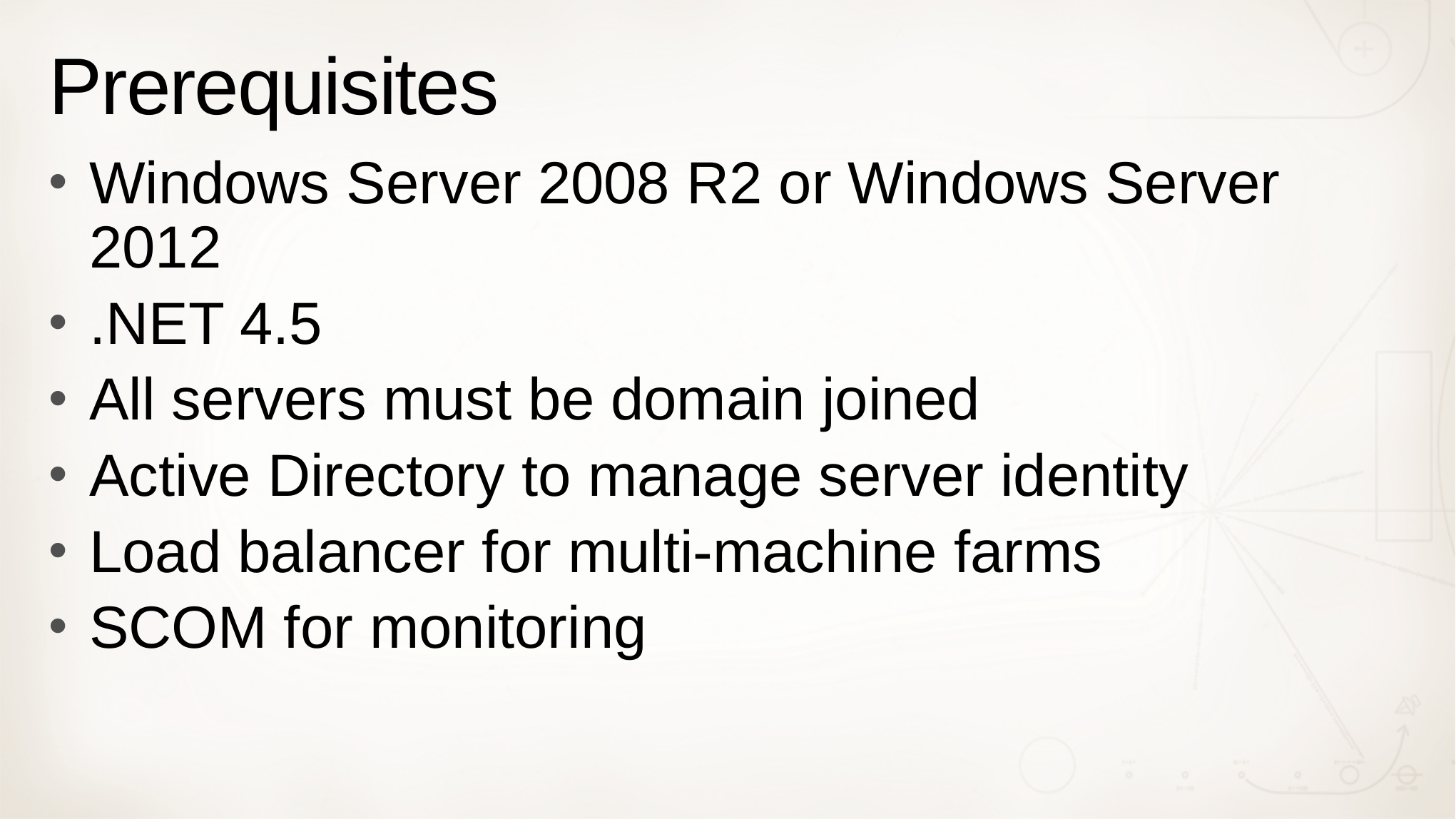

# Prerequisites
Windows Server 2008 R2 or Windows Server 2012
.NET 4.5
All servers must be domain joined
Active Directory to manage server identity
Load balancer for multi-machine farms
SCOM for monitoring